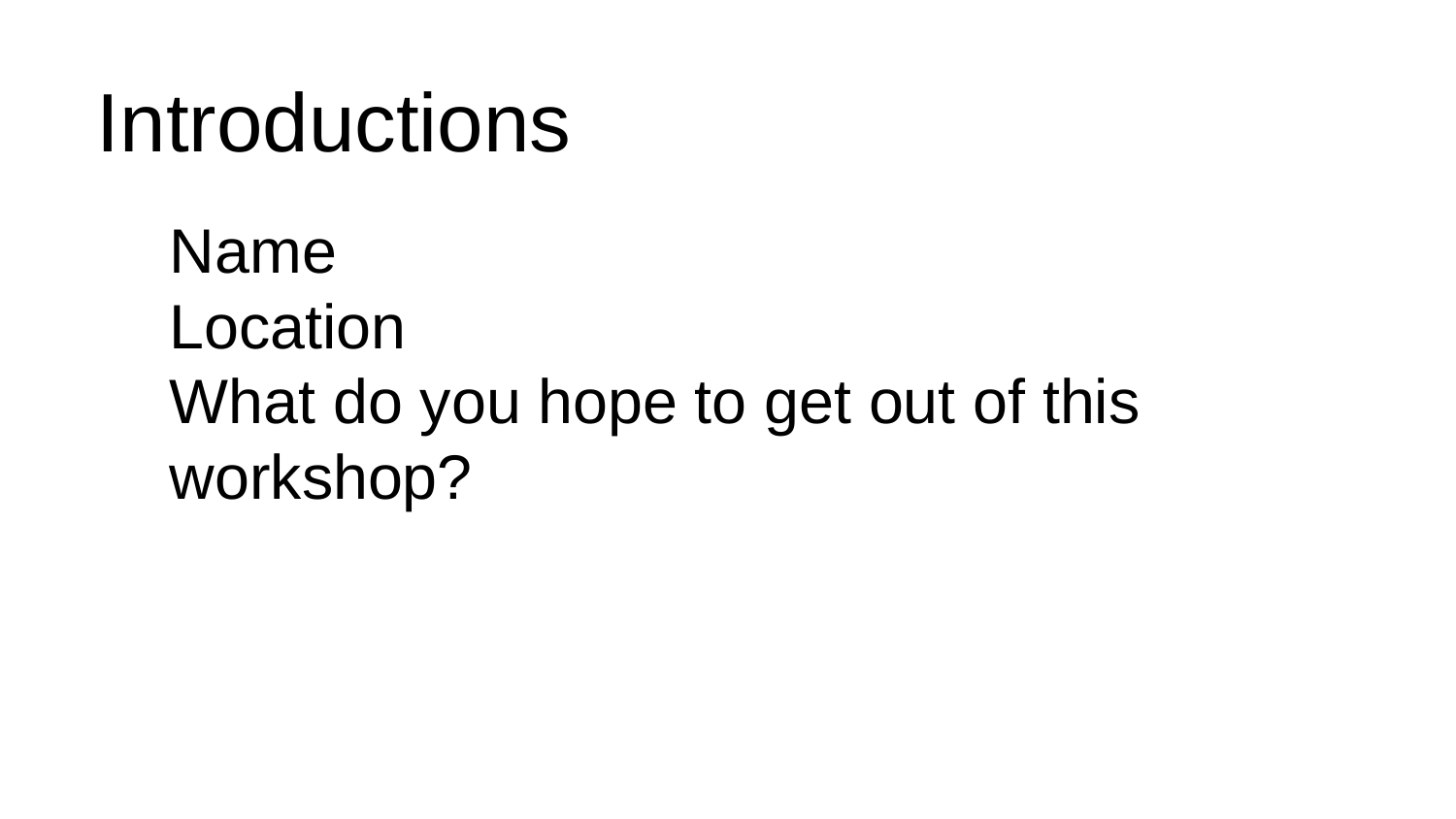

Introductions
Name
Location
What do you hope to get out of this workshop?